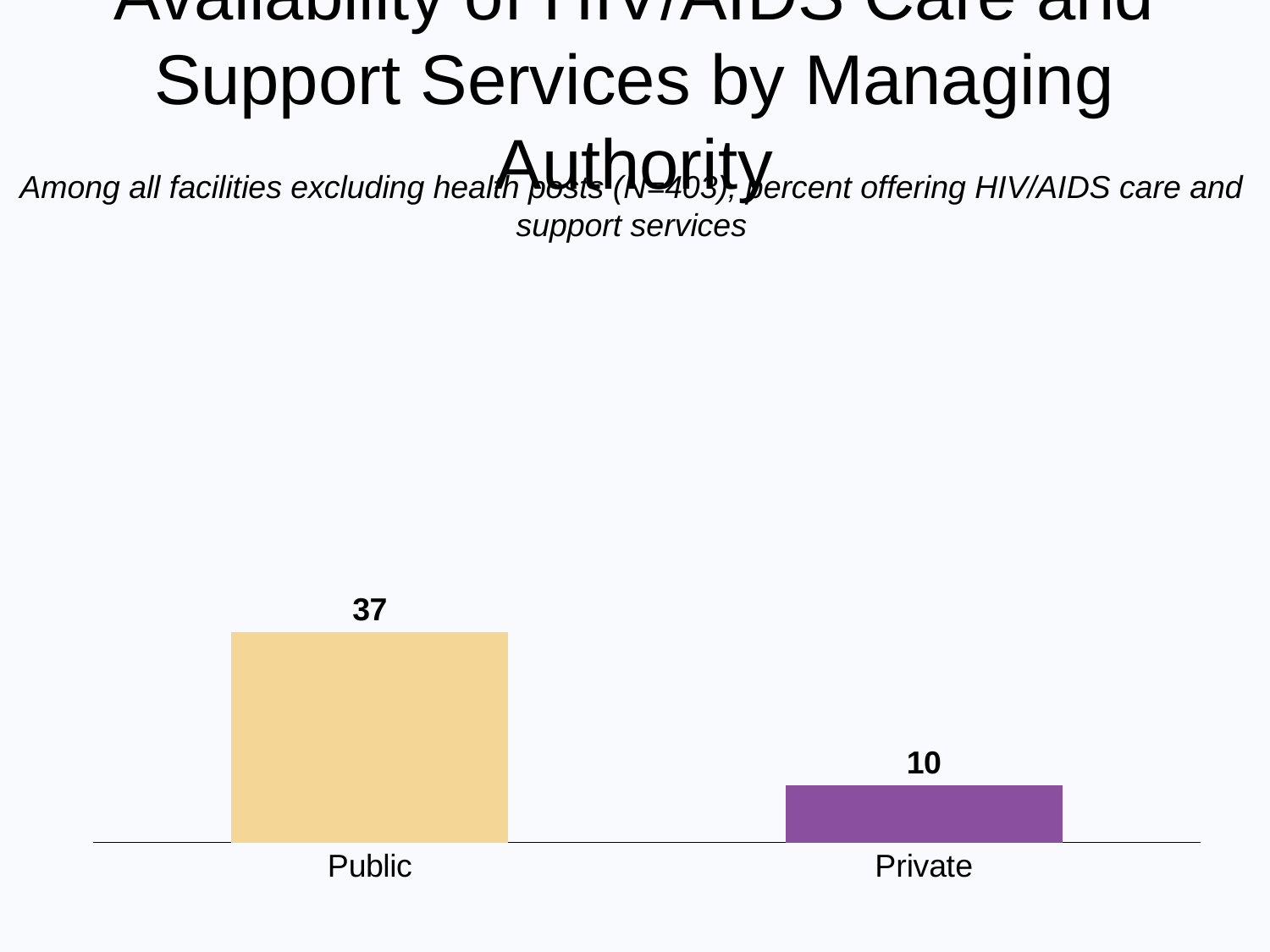

Availability of HIV/AIDS Care and Support Services by Managing Authority
Among all facilities excluding health posts (N=403), percent offering HIV/AIDS care and support services

### Chart

| Category |  |
|---|---|
| Public | 37.0 |
| Private | 10.0 |